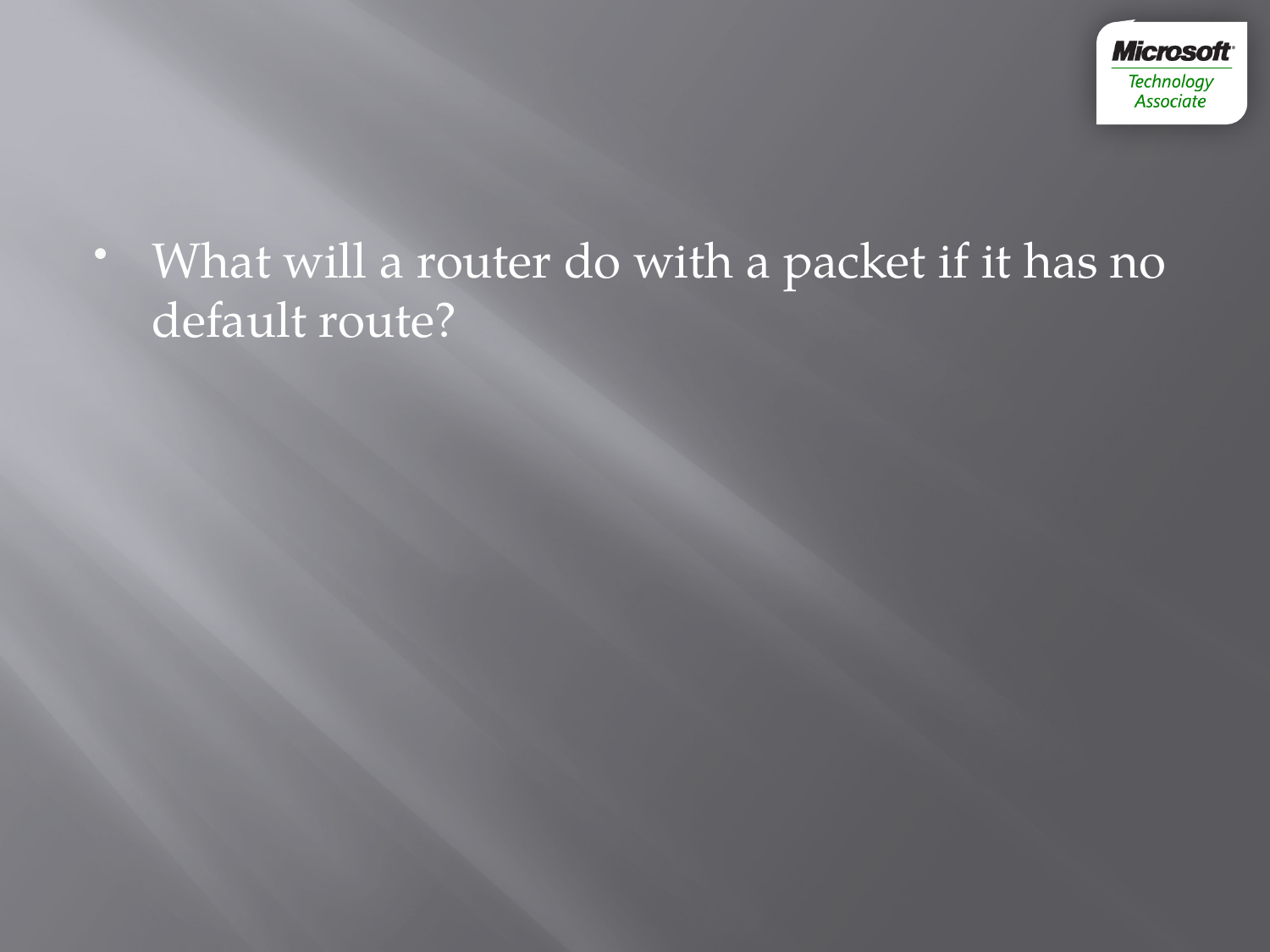

#
What will a router do with a packet if it has no default route?